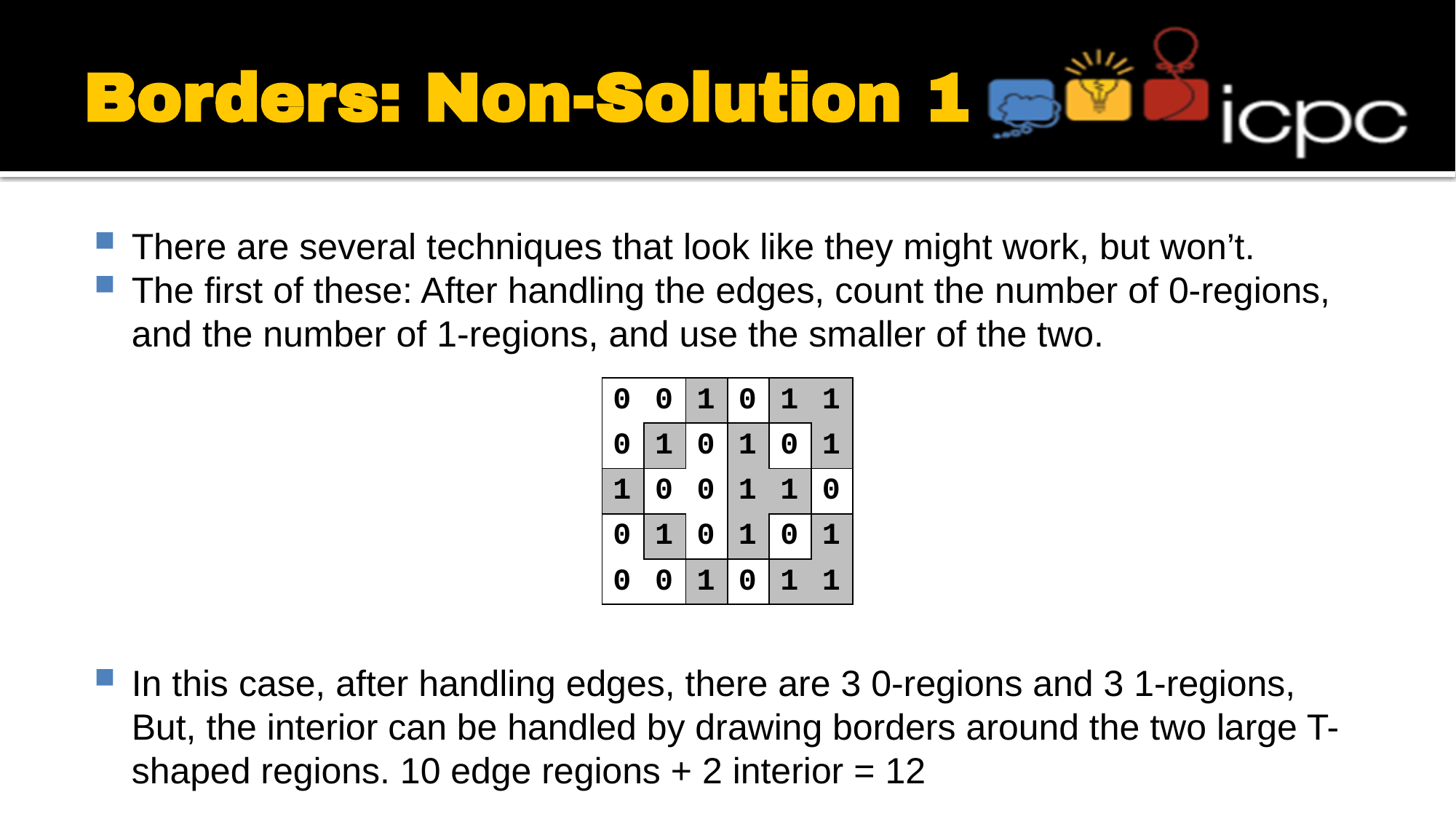

# Borders: Non-Solution 1
There are several techniques that look like they might work, but won’t.
The first of these: After handling the edges, count the number of 0-regions, and the number of 1-regions, and use the smaller of the two.

In this case, after handling edges, there are 3 0-regions and 3 1-regions, But, the interior can be handled by drawing borders around the two large T-shaped regions. 10 edge regions + 2 interior = 12
| 0 | 0 | 1 | 0 | 1 | 1 |
| --- | --- | --- | --- | --- | --- |
| 0 | 1 | 0 | 1 | 0 | 1 |
| 1 | 0 | 0 | 1 | 1 | 0 |
| 0 | 1 | 0 | 1 | 0 | 1 |
| 0 | 0 | 1 | 0 | 1 | 1 |